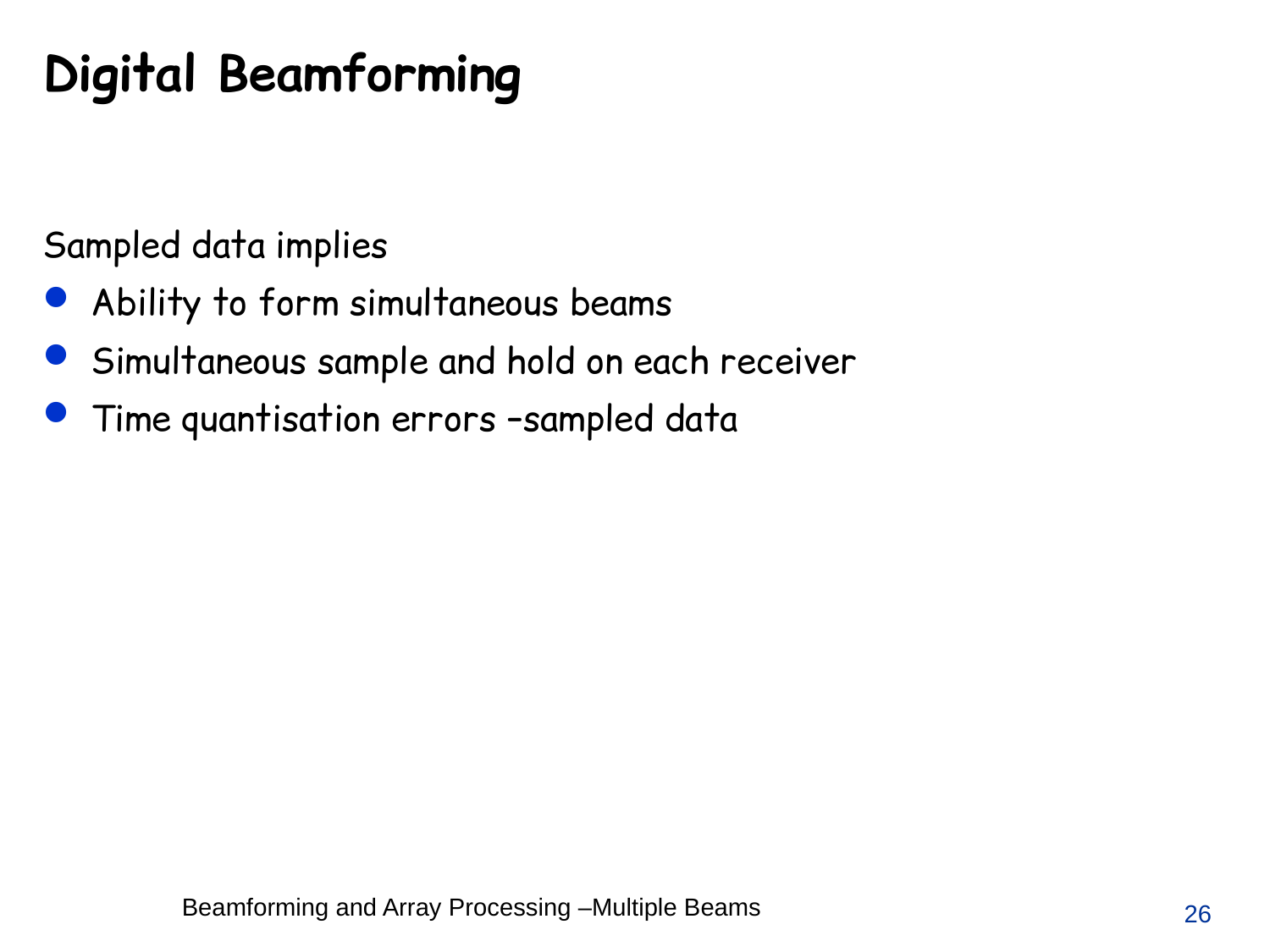

# Digital Beamforming
Sampled data implies
Ability to form simultaneous beams
Simultaneous sample and hold on each receiver
Time quantisation errors –sampled data

26